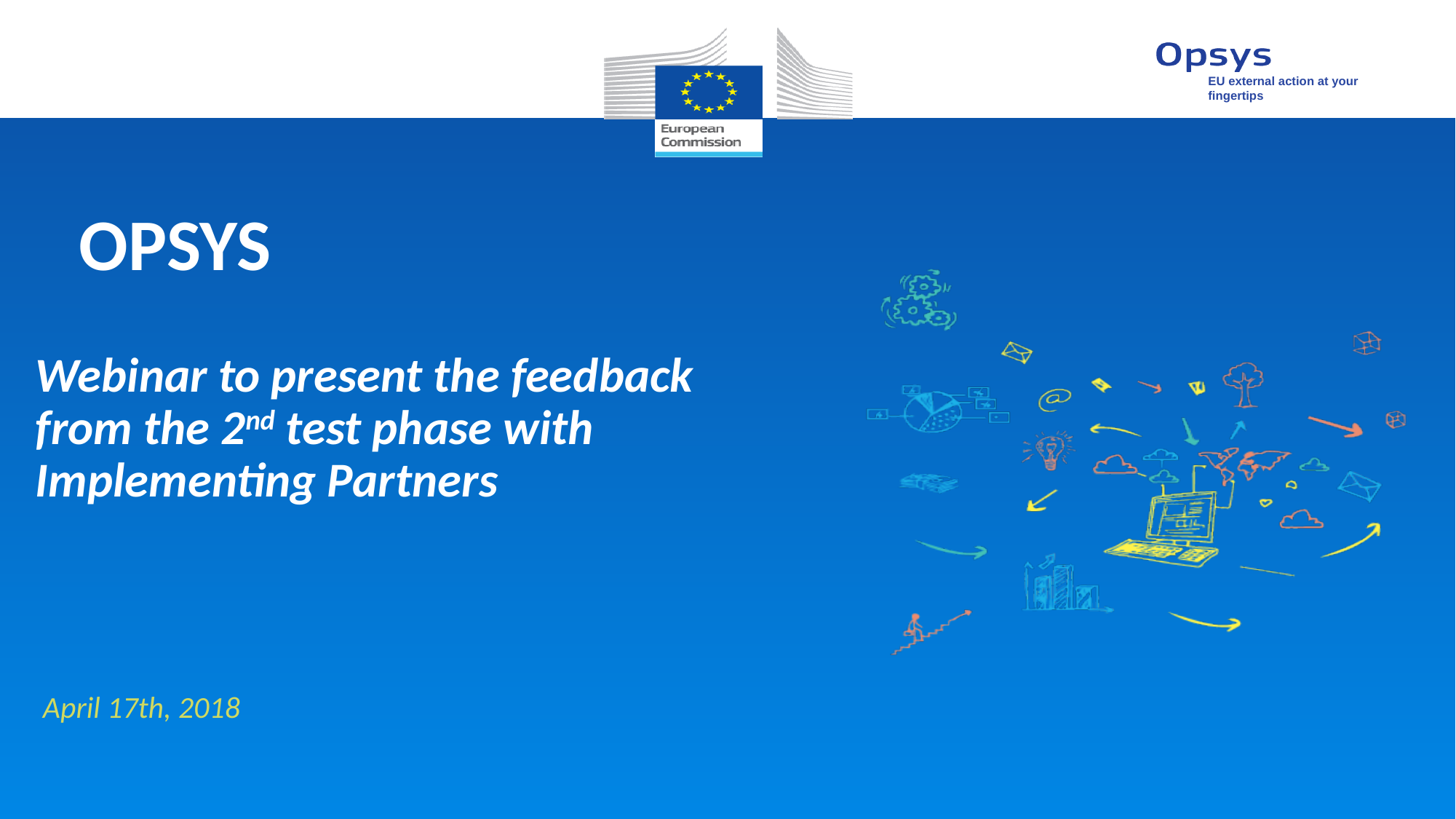

OPSYS
Webinar to present the feedback from the 2nd test phase with Implementing Partners

April 17th, 2018